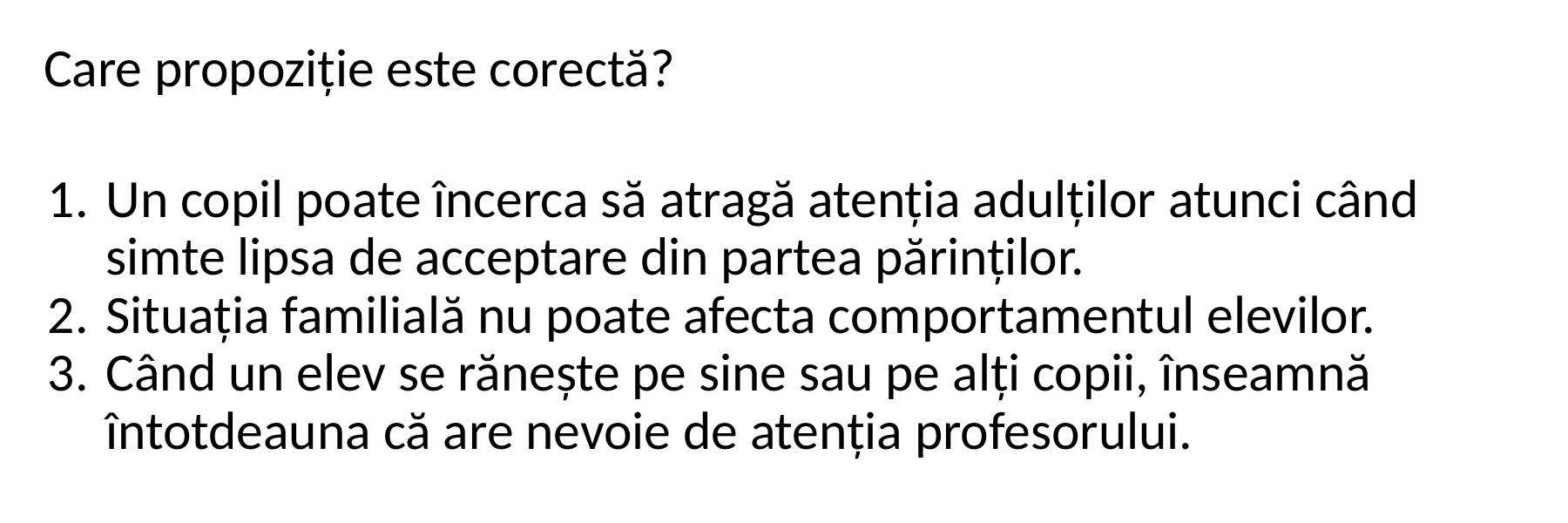

Care propoziție este corectă?

Un copil poate încerca să atragă atenția adulților atunci când simte lipsa de acceptare din partea părinților.
Situația familială nu poate afecta comportamentul elevilor.
Când un elev se rănește pe sine sau pe alți copii, înseamnă întotdeauna că are nevoie de atenția profesorului.